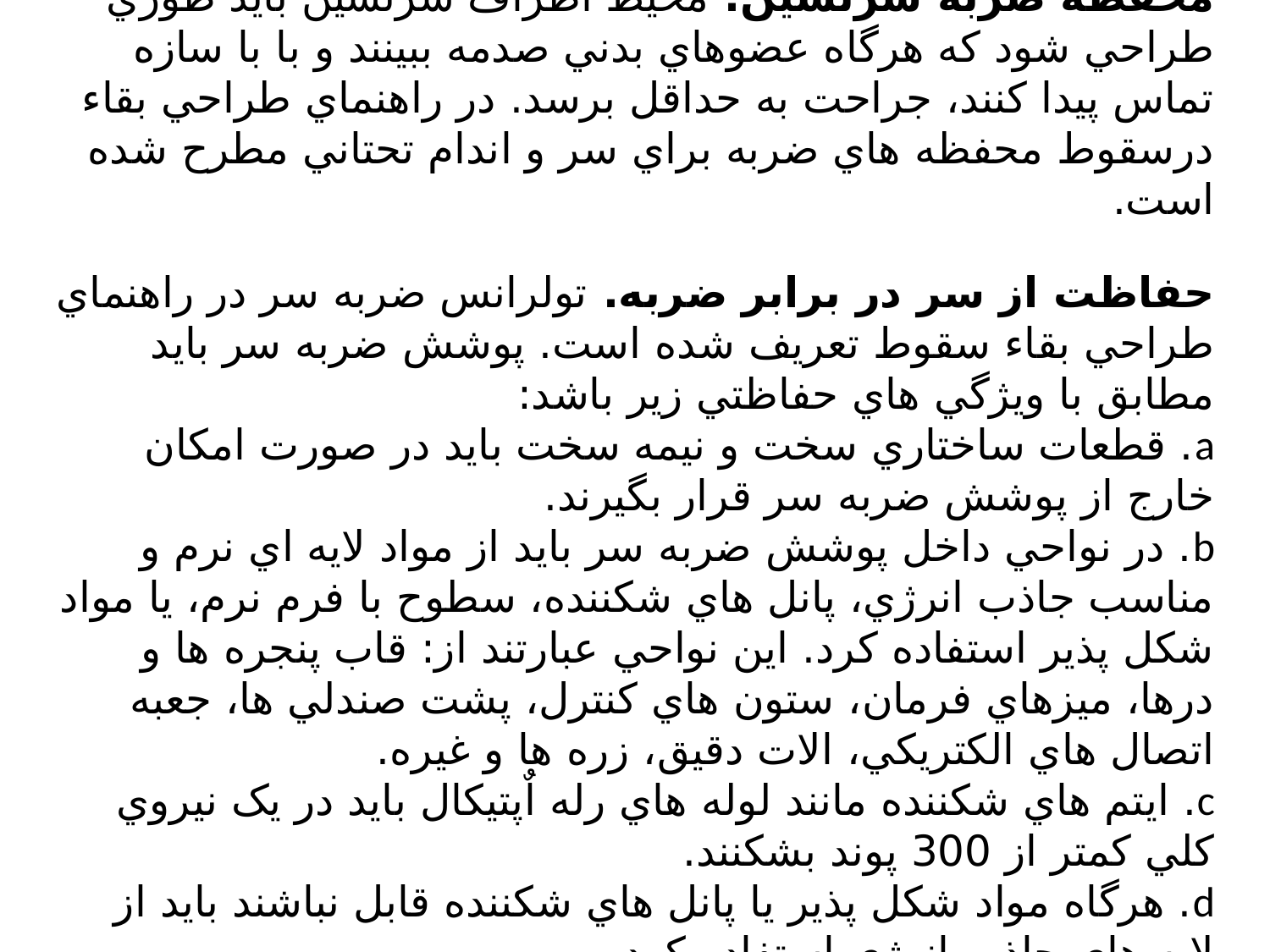

# محفظه ضربه سرنشين. محيط اطراف سرنشين بايد طوري طراحي شود که هرگاه عضوهاي بدني صدمه ببينند و با با سازه تماس پيدا کنند، جراحت به حداقل برسد. در راهنماي طراحي بقاء درسقوط محفظه هاي ضربه براي سر و اندام تحتاني مطرح شده است. حفاظت از سر در برابر ضربه. تولرانس ضربه سر در راهنماي طراحي بقاء سقوط تعريف شده است. پوشش ضربه سر بايد مطابق با ويژگي هاي حفاظتي زير باشد: a. قطعات ساختاري سخت و نيمه سخت بايد در صورت امکان خارج از پوشش ضربه سر قرار بگيرند. b. در نواحي داخل پوشش ضربه سر بايد از مواد لايه اي نرم و مناسب جاذب انرژي، پانل هاي شکننده، سطوح با فرم نرم، يا مواد شکل پذير استفاده کرد. اين نواحي عبارتند از: قاب پنجره ها و درها، ميزهاي فرمان، ستون هاي کنترل، پشت صندلي ها، جعبه اتصال هاي الکتريکي، الات دقيق، زره ها و غيره. c. ايتم هاي شکننده مانند لوله هاي رله اٌپتيکال بايد در يک نيروي کلي کمتر از 300 پوند بشکنند. d. هرگاه مواد شکل پذير يا پانل هاي شکننده قابل نباشند بايد از لايه هاي جاذب انرژي استفاده کرد.